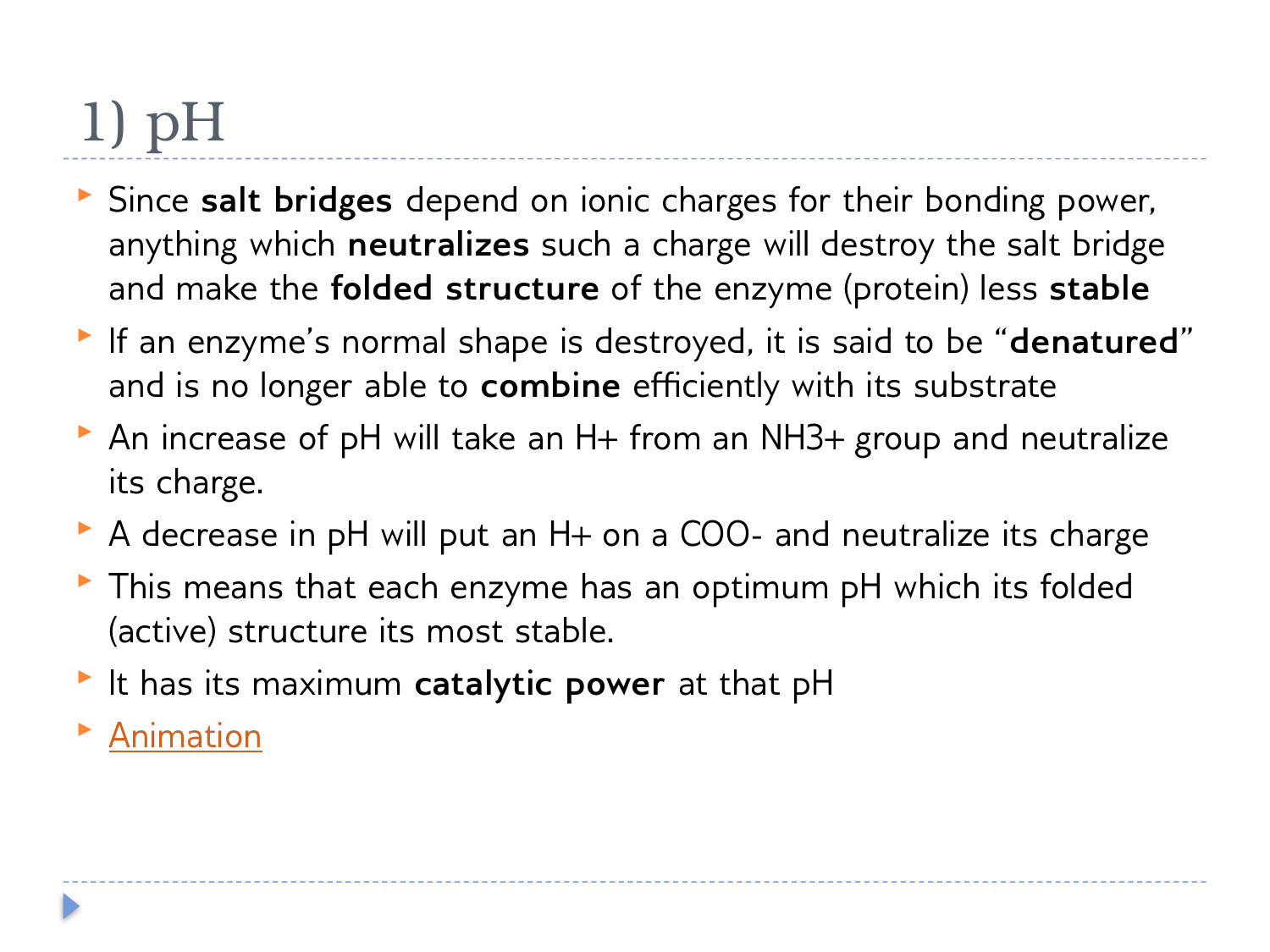

# 1) pH
Since salt bridges depend on ionic charges for their bonding power, anything which neutralizes such a charge will destroy the salt bridge and make the folded structure of the enzyme (protein) less stable
If an enzyme’s normal shape is destroyed, it is said to be “denatured” and is no longer able to combine efficiently with its substrate
An increase of pH will take an H+ from an NH3+ group and neutralize its charge.
A decrease in pH will put an H+ on a COO- and neutralize its charge
This means that each enzyme has an optimum pH which its folded (active) structure its most stable.
It has its maximum catalytic power at that pH
Animation